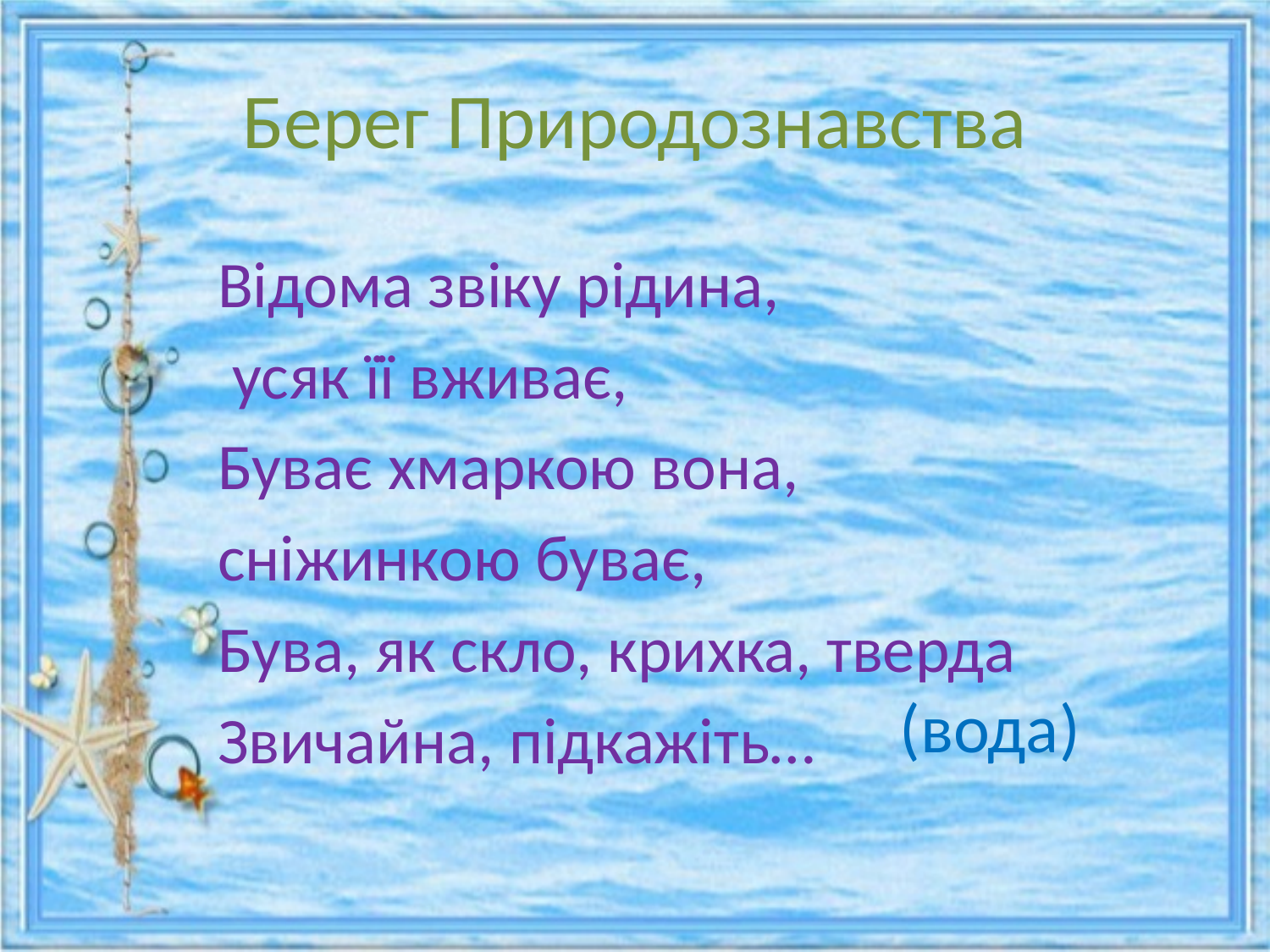

# Берег Природознавства
Відома звіку рідина,
 усяк її вживає,
Буває хмаркою вона,
сніжинкою буває,
Бува, як скло, крихка, тверда
Звичайна, підкажіть…

(вода)